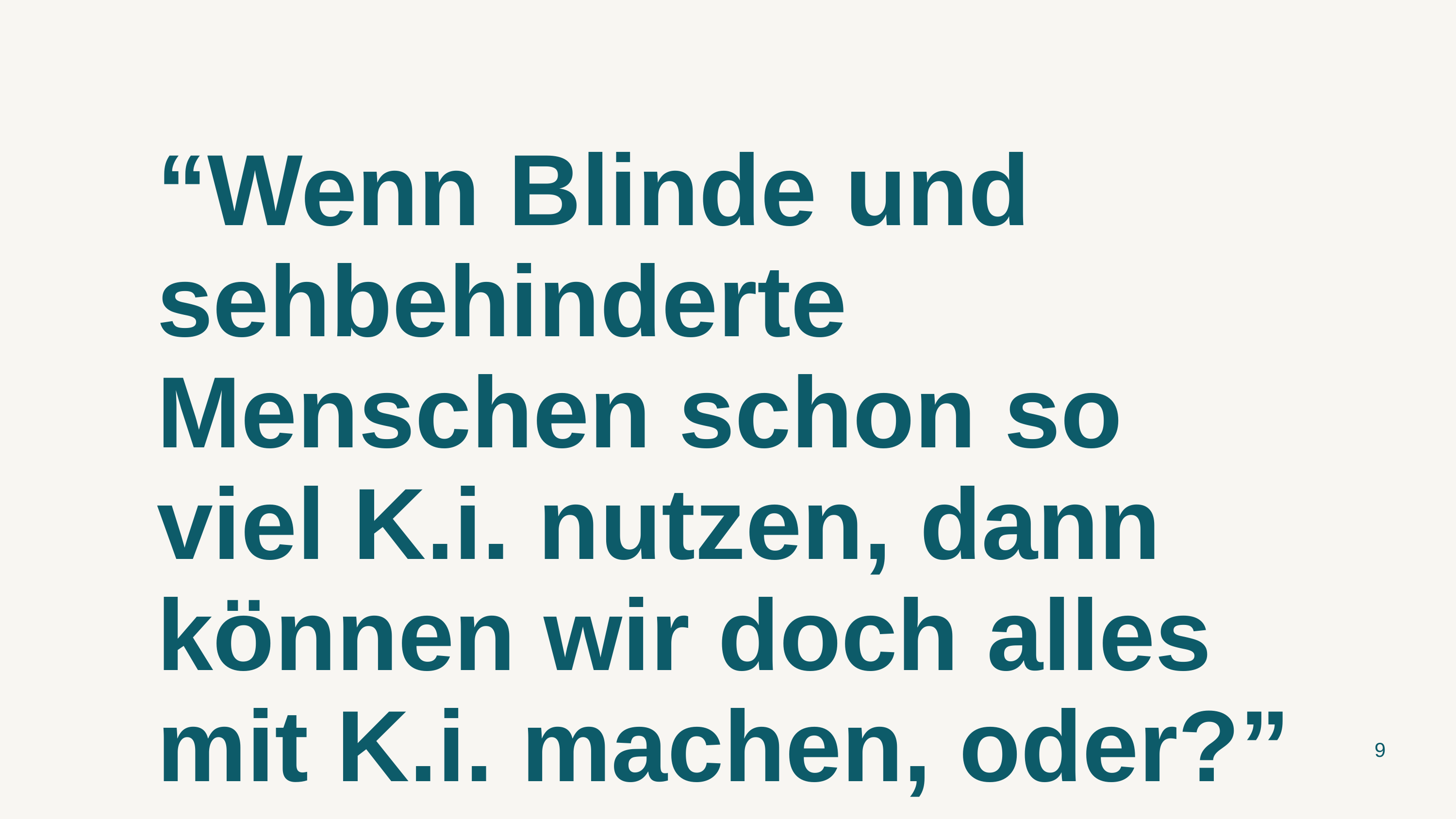

“Wenn Blinde und sehbehinderte Menschen schon so viel K.i. nutzen, dann können wir doch alles mit K.i. machen, oder?”
9